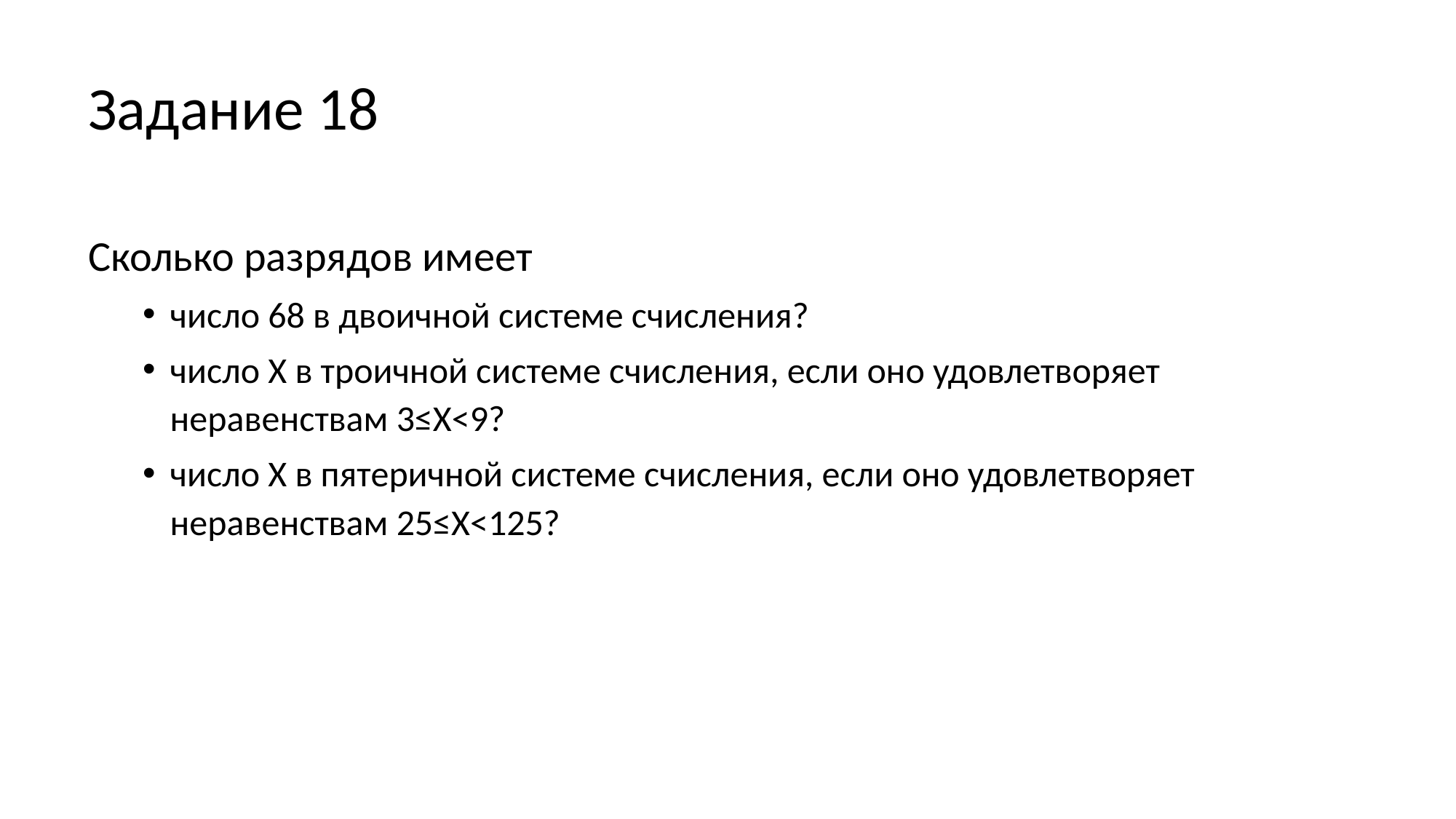

# Задание 18
Сколько разрядов имеет
число 68 в двоичной системе счисления?
число Х в троичной системе счисления, если оно удовлетворяет неравенствам 3≤Х<9?
число Х в пятеричной системе счисления, если оно удовлетворяет неравенствам 25≤Х<125?